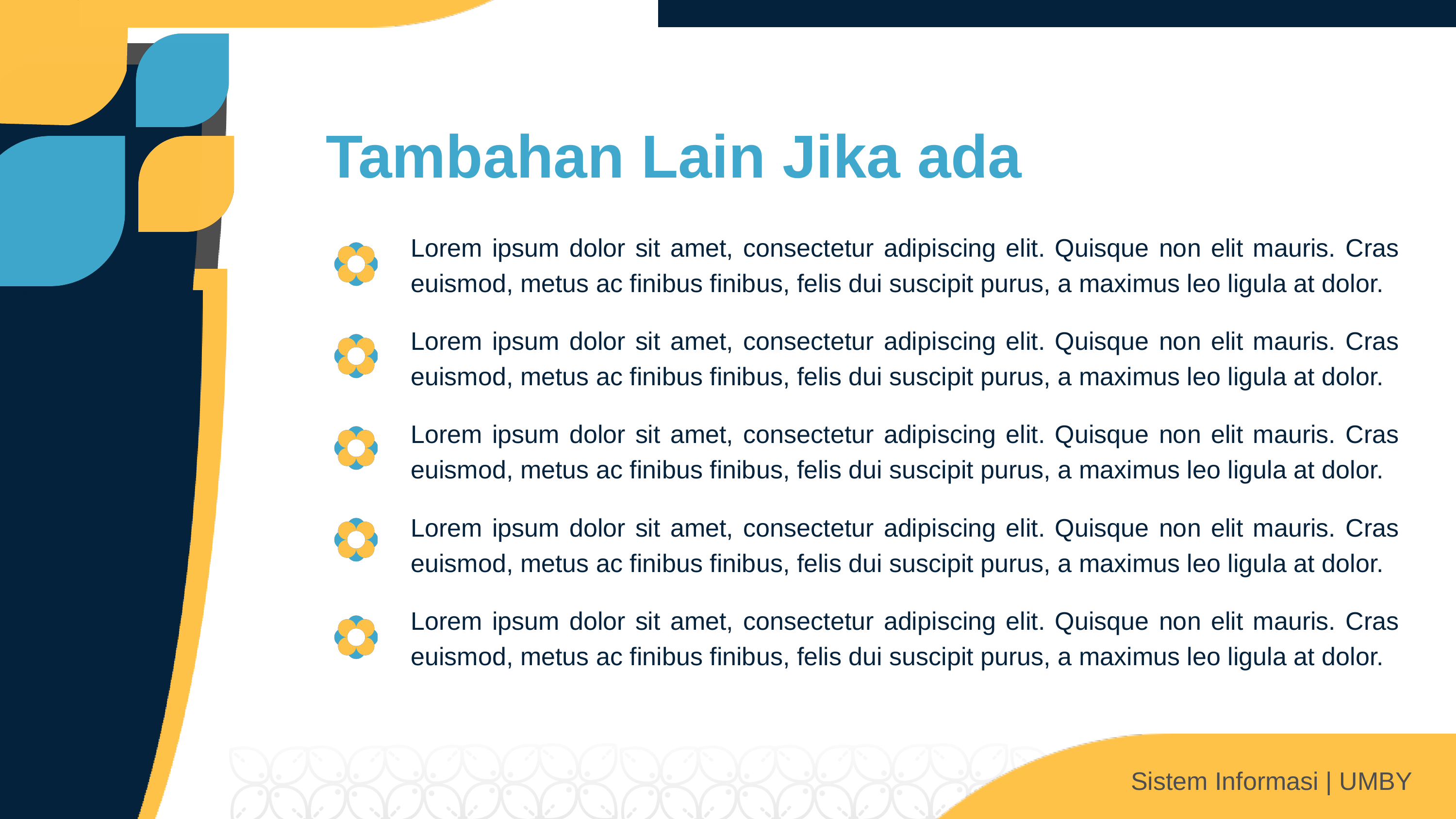

Tambahan Lain Jika ada

Lorem ipsum dolor sit amet, consectetur adipiscing elit. Quisque non elit mauris. Cras euismod, metus ac finibus finibus, felis dui suscipit purus, a maximus leo ligula at dolor.

Lorem ipsum dolor sit amet, consectetur adipiscing elit. Quisque non elit mauris. Cras euismod, metus ac finibus finibus, felis dui suscipit purus, a maximus leo ligula at dolor.

Lorem ipsum dolor sit amet, consectetur adipiscing elit. Quisque non elit mauris. Cras euismod, metus ac finibus finibus, felis dui suscipit purus, a maximus leo ligula at dolor.

Lorem ipsum dolor sit amet, consectetur adipiscing elit. Quisque non elit mauris. Cras euismod, metus ac finibus finibus, felis dui suscipit purus, a maximus leo ligula at dolor.

Lorem ipsum dolor sit amet, consectetur adipiscing elit. Quisque non elit mauris. Cras euismod, metus ac finibus finibus, felis dui suscipit purus, a maximus leo ligula at dolor.

Sistem Informasi | UMBY